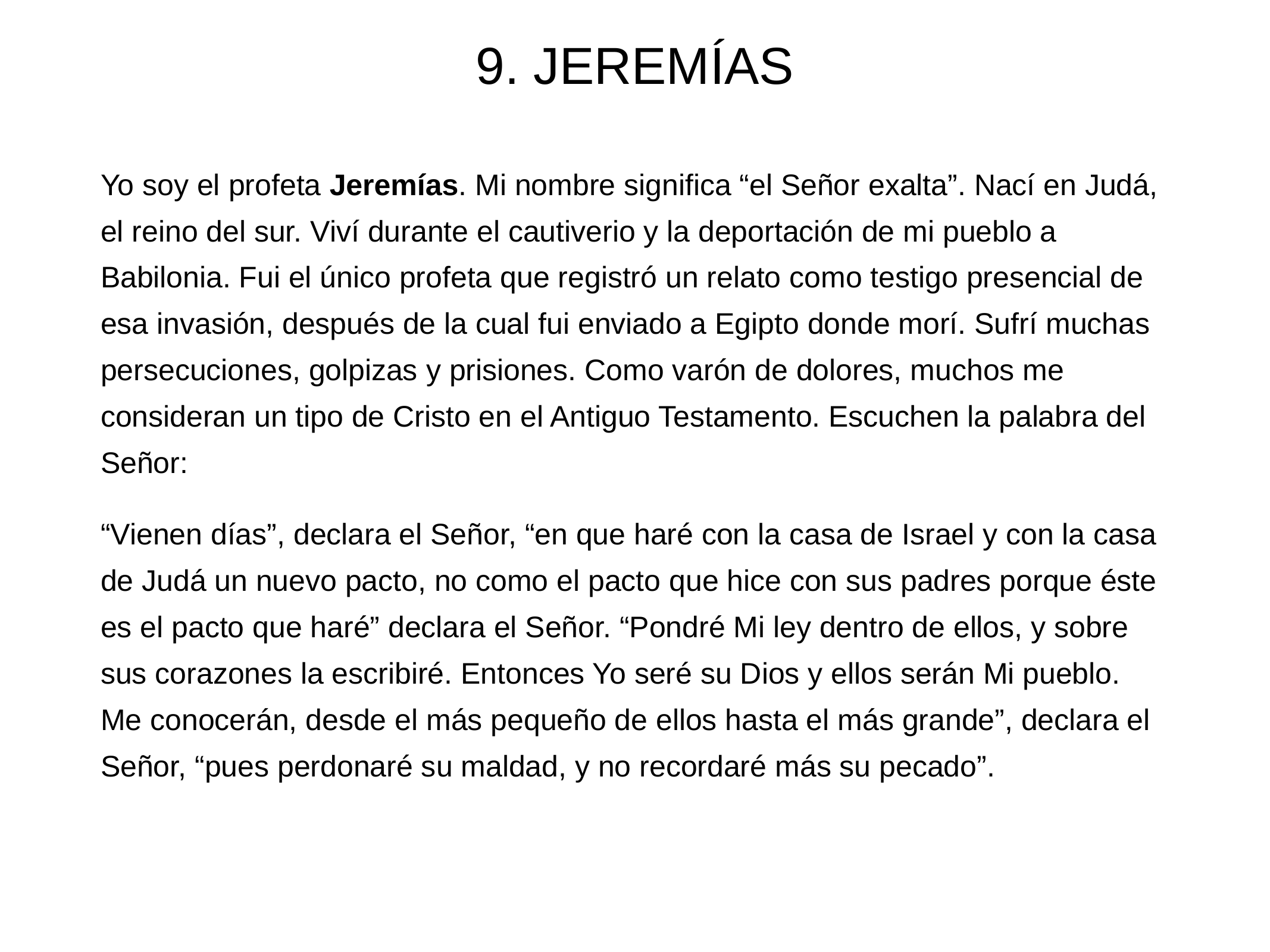

9. JEREMÍAS
Yo soy el profeta Jeremías. Mi nombre significa “el Señor exalta”. Nací en Judá, el reino del sur. Viví durante el cautiverio y la deportación de mi pueblo a Babilonia. Fui el único profeta que registró un relato como testigo presencial de esa invasión, después de la cual fui enviado a Egipto donde morí. Sufrí muchas persecuciones, golpizas y prisiones. Como varón de dolores, muchos me consideran un tipo de Cristo en el Antiguo Testamento. Escuchen la palabra del Señor:
“Vienen días”, declara el Señor, “en que haré con la casa de Israel y con la casa de Judá un nuevo pacto, no como el pacto que hice con sus padres porque éste es el pacto que haré” declara el Señor. “Pondré Mi ley dentro de ellos, y sobre sus corazones la escribiré. Entonces Yo seré su Dios y ellos serán Mi pueblo. Me conocerán, desde el más pequeño de ellos hasta el más grande”, declara el Señor, “pues perdonaré su maldad, y no recordaré más su pecado”.